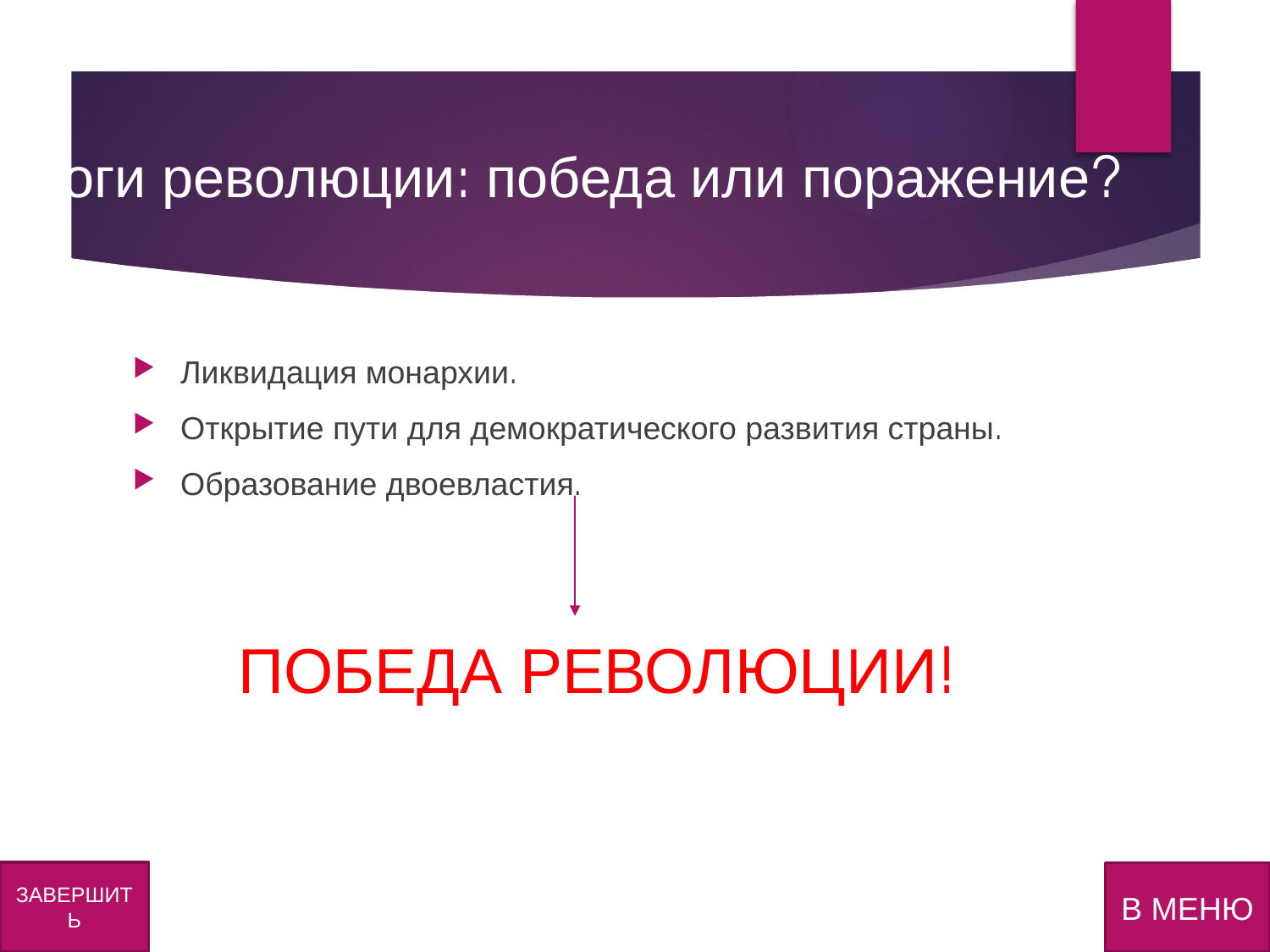

# Итоги революции: победа или поражение?
Ликвидация монархии.
Открытие пути для демократического развития страны.
Образование двоевластия.

ПОБЕДА РЕВОЛЮЦИИ!
ЗАВЕРШИТЬ
В МЕНЮ